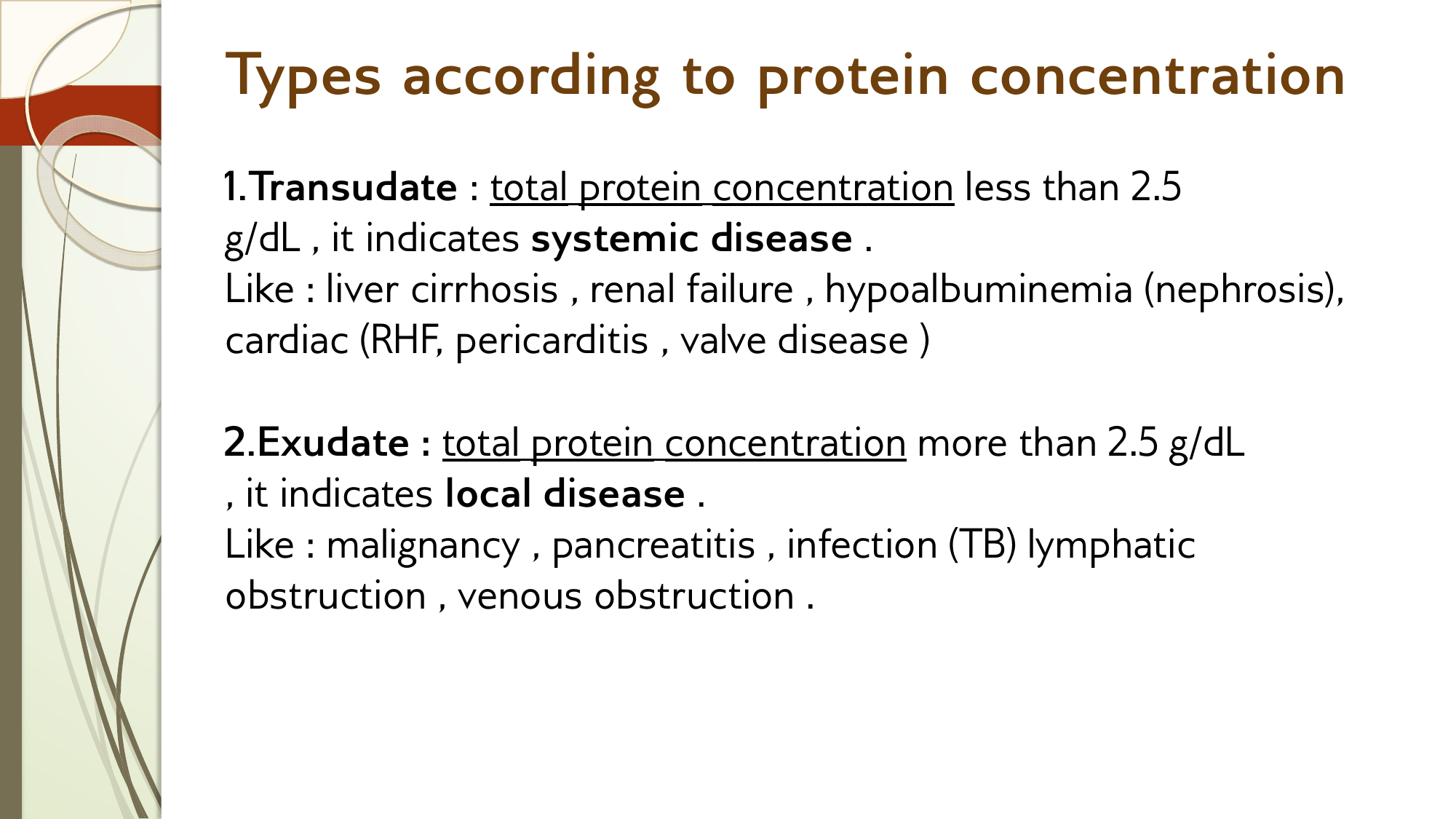

Types according to protein concentration

Transudate : total protein concentration less than 2.5
g/dL , it indicates systemic disease .
Like : liver cirrhosis , renal failure , hypoalbuminemia (nephrosis), cardiac (RHF, pericarditis , valve disease )

Exudate : total protein concentration more than 2.5 g/dL
, it indicates local disease .
Like : malignancy , pancreatitis , infection (TB) lymphatic
obstruction , venous obstruction .